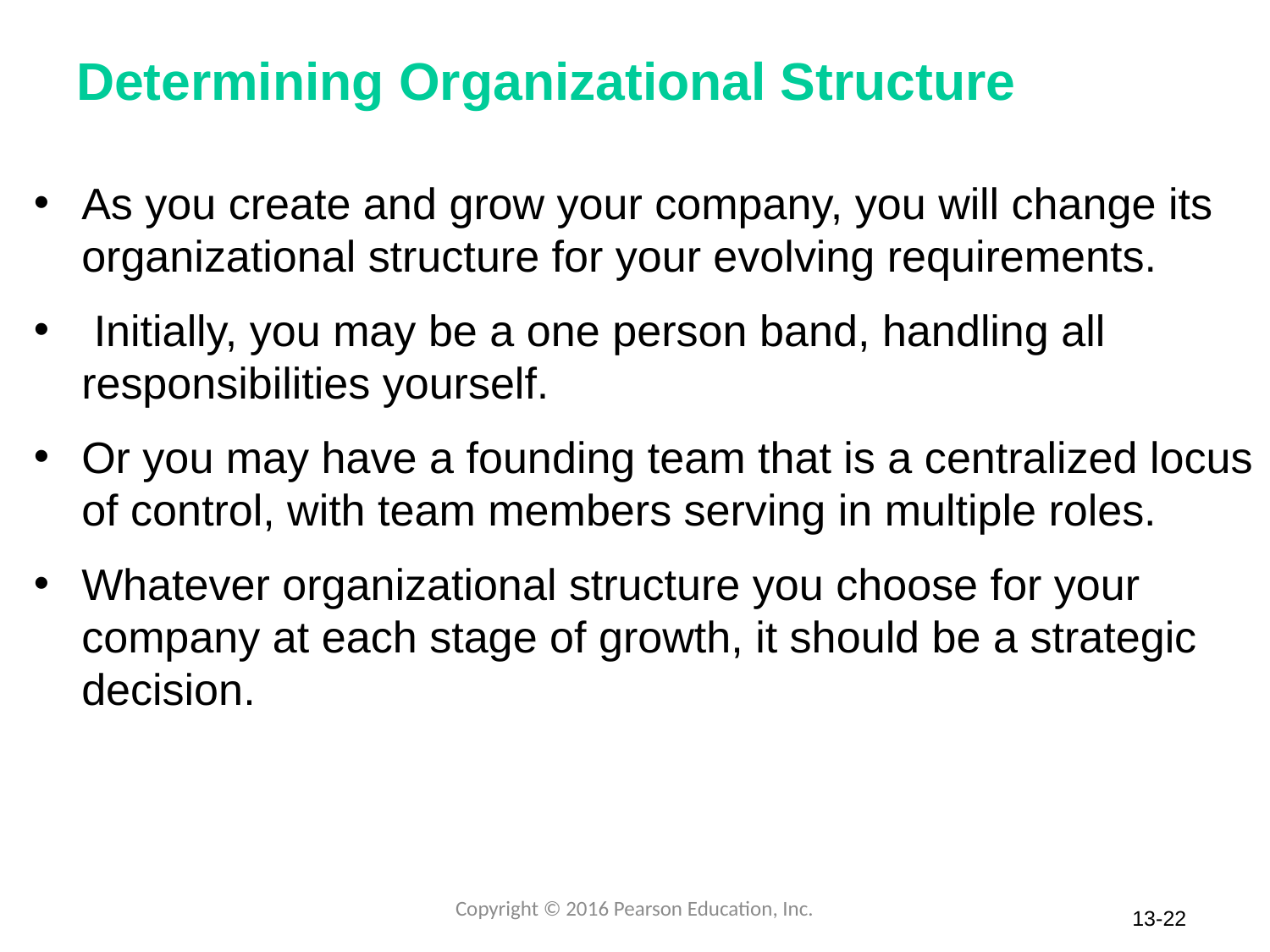

# Determining Organizational Structure
As you create and grow your company, you will change its organizational structure for your evolving requirements.

 Initially, you may be a one person band, handling all responsibilities yourself.

Or you may have a founding team that is a centralized locus of control, with team members serving in multiple roles.

Whatever organizational structure you choose for your company at each stage of growth, it should be a strategic decision.
Copyright © 2016 Pearson Education, Inc.